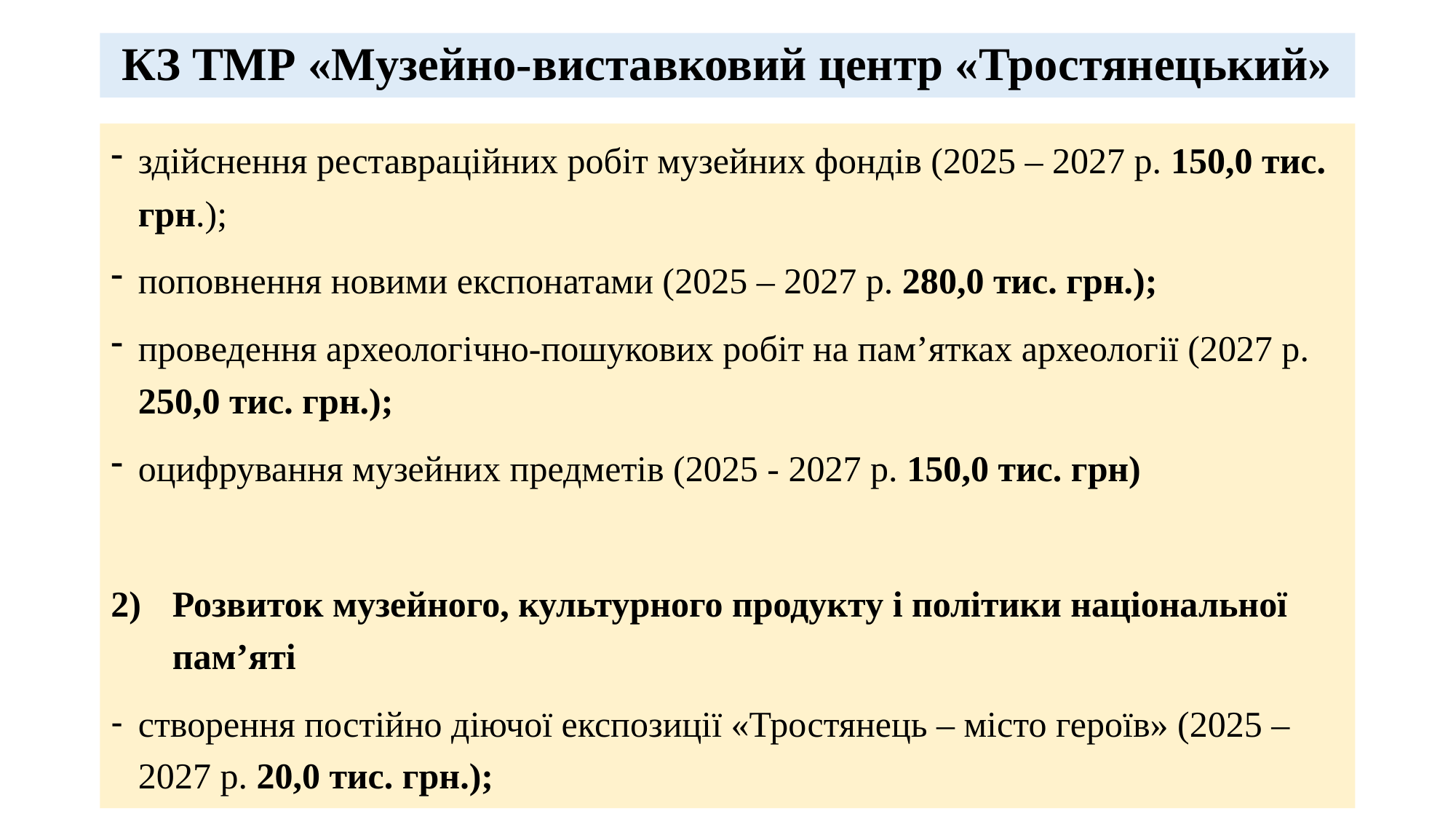

# КЗ ТМР «Музейно-виставковий центр «Тростянецький»
здійснення реставраційних робіт музейних фондів (2025 – 2027 р. 150,0 тис. грн.);
поповнення новими експонатами (2025 – 2027 р. 280,0 тис. грн.);
проведення археологічно-пошукових робіт на пам’ятках археології (2027 р. 250,0 тис. грн.);
оцифрування музейних предметів (2025 - 2027 р. 150,0 тис. грн)

Розвиток музейного, культурного продукту і політики національної пам’яті
створення постійно діючої експозиції «Тростянець – місто героїв» (2025 – 2027 р. 20,0 тис. грн.);